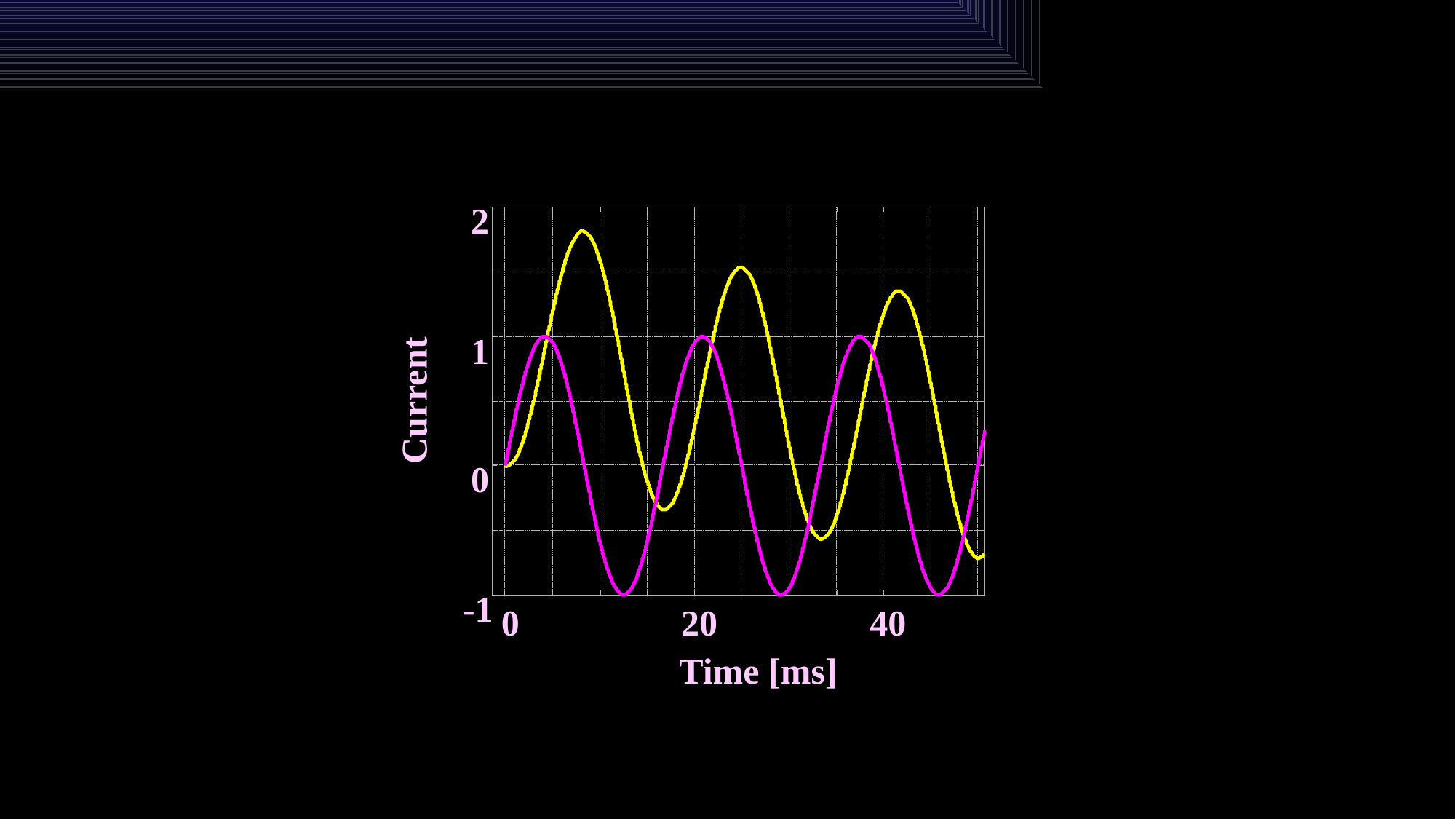

2

1

0

-1

Current
0
20
40
Time [ms]